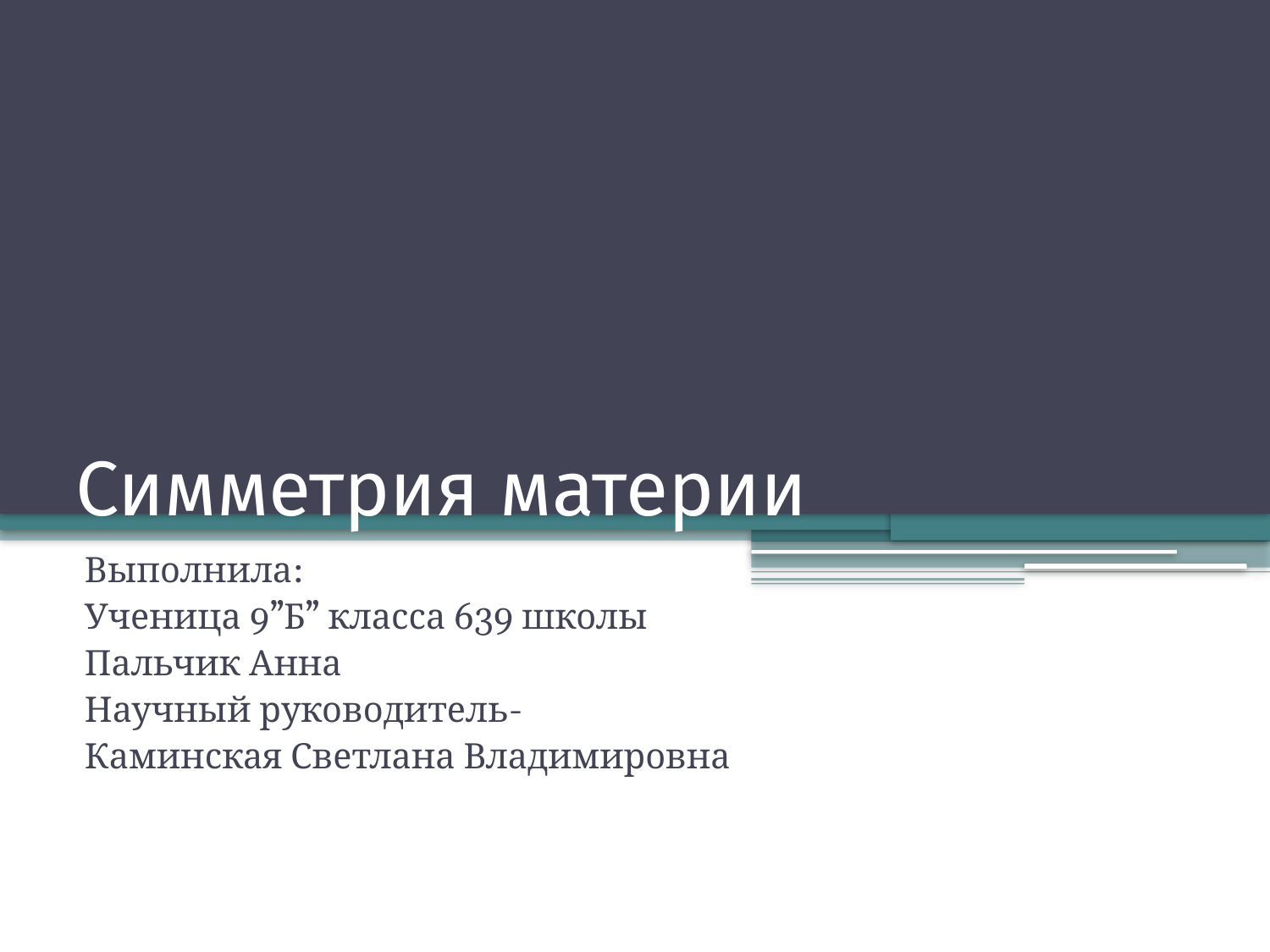

# Симметрия материи
Выполнила:
Ученица 9”Б” класса 639 школы
Пальчик Анна
Научный руководитель-
Каминская Светлана Владимировна